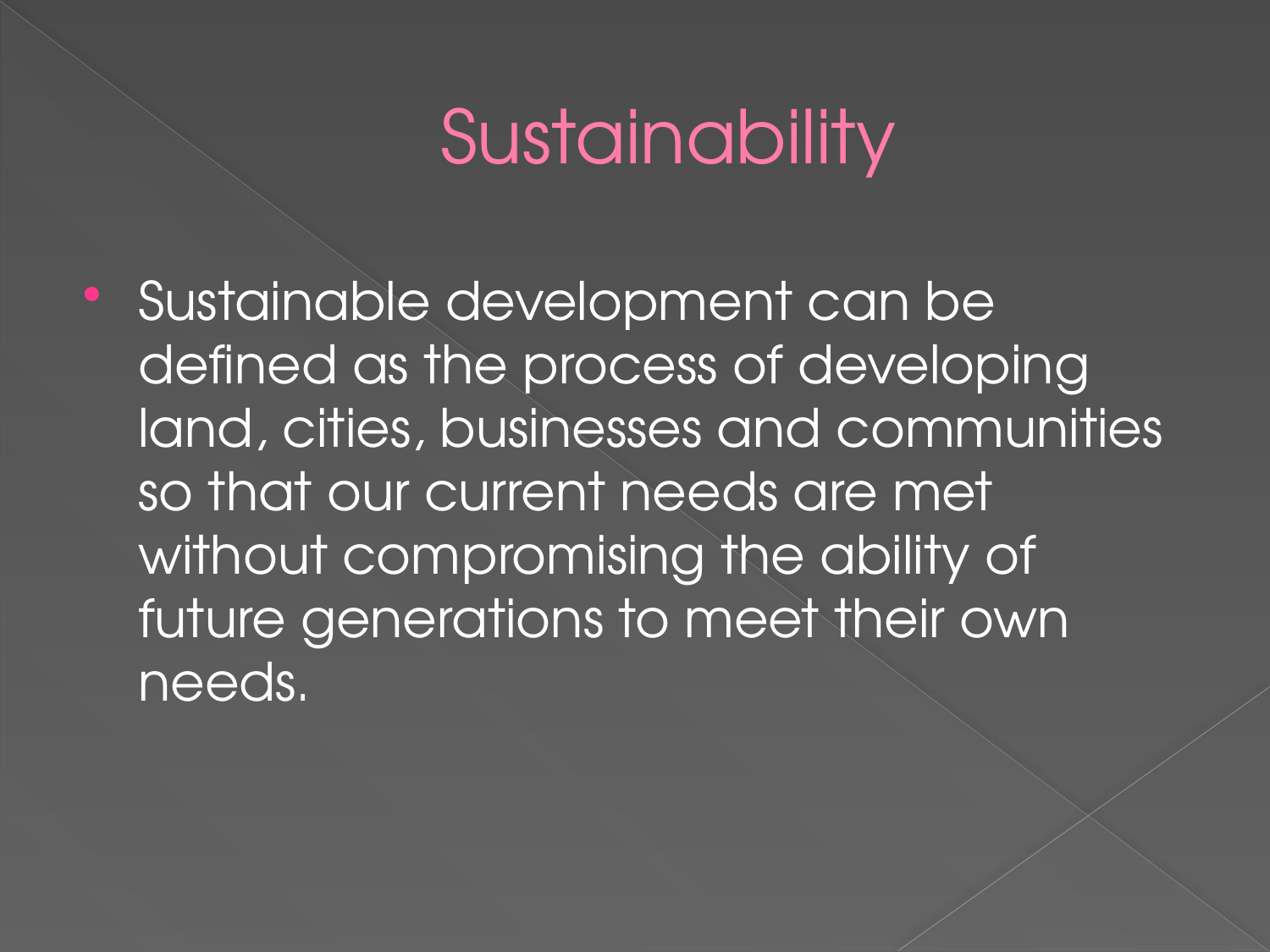

# Sustainability
Sustainable development can be defined as the process of developing land, cities, businesses and communities so that our current needs are met without compromising the ability of future generations to meet their own needs.